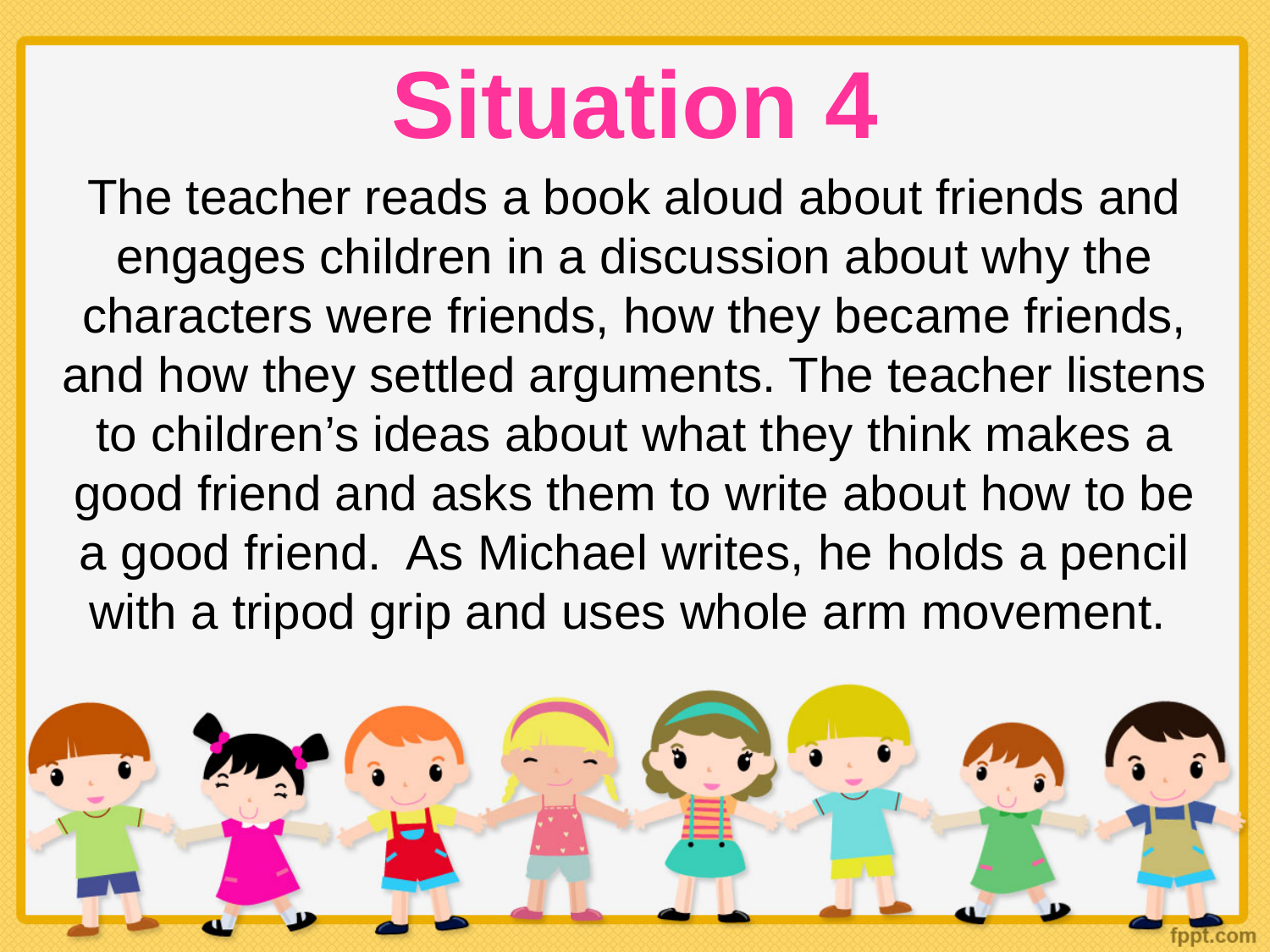

# Situation 4
The teacher reads a book aloud about friends and engages children in a discussion about why the characters were friends, how they became friends, and how they settled arguments. The teacher listens to children’s ideas about what they think makes a good friend and asks them to write about how to be a good friend.  As Michael writes, he holds a pencil with a tripod grip and uses whole arm movement.